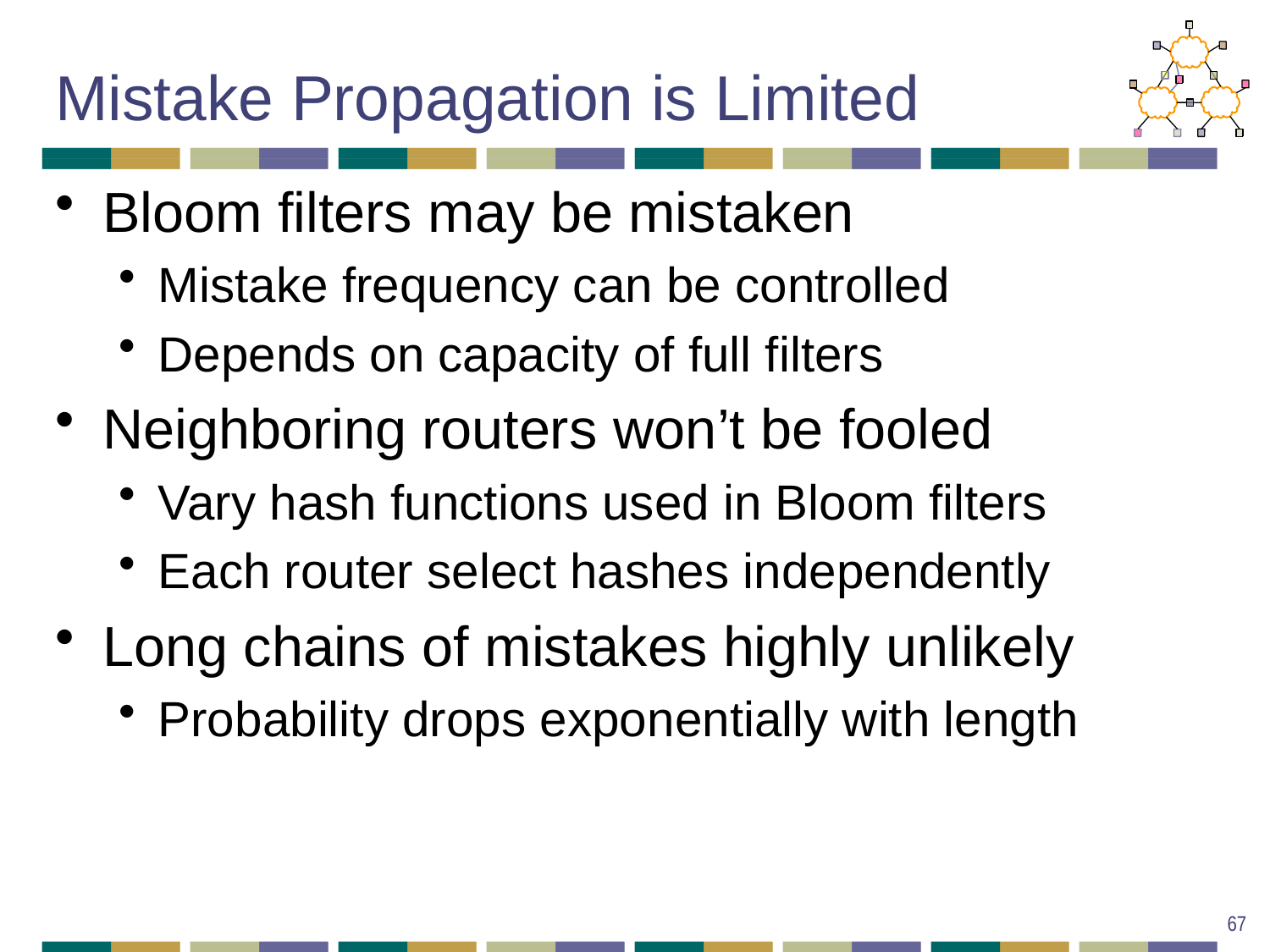

# Mistake Propagation is Limited
Bloom filters may be mistaken
Mistake frequency can be controlled
Depends on capacity of full filters
Neighboring routers won’t be fooled
Vary hash functions used in Bloom filters
Each router select hashes independently
Long chains of mistakes highly unlikely
Probability drops exponentially with length
67